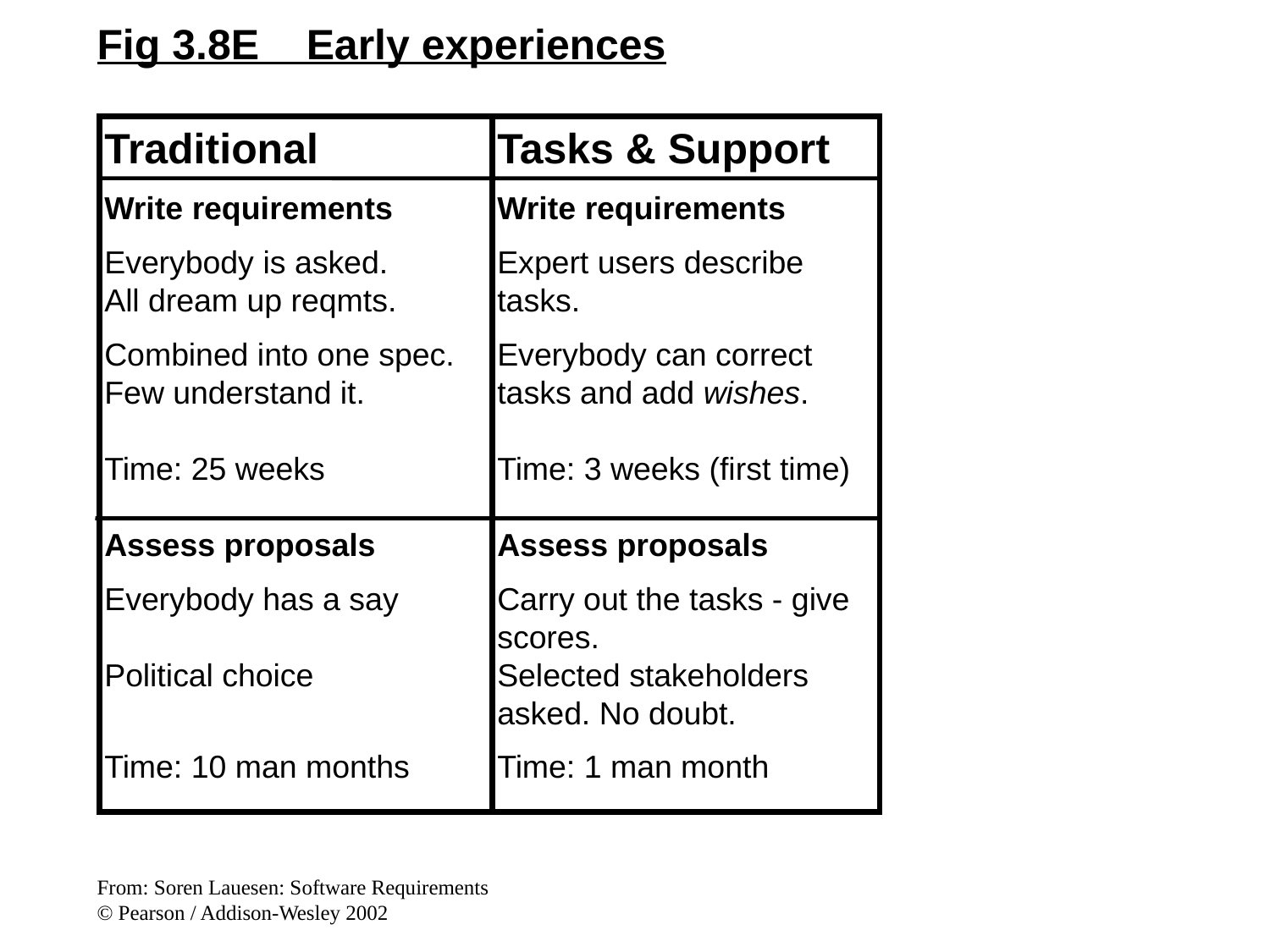

Fig 3.8E    Early experiences
Traditional
Write requirements
Everybody is asked.
All dream up reqmts.
Combined into one spec.
Few understand it.

Time: 25 weeks

Assess proposals
Everybody has a say

Political choice

Time: 10 man months
Tasks & Support
Write requirements
Expert users describe
tasks.
Everybody can correct
tasks and add wishes.

Time: 3 weeks (first time)

Assess proposals
Carry out the tasks - give
scores.
Selected stakeholders
asked. No doubt.
Time: 1 man month

From: Soren Lauesen: Software Requirements
© Pearson / Addison-Wesley 2002